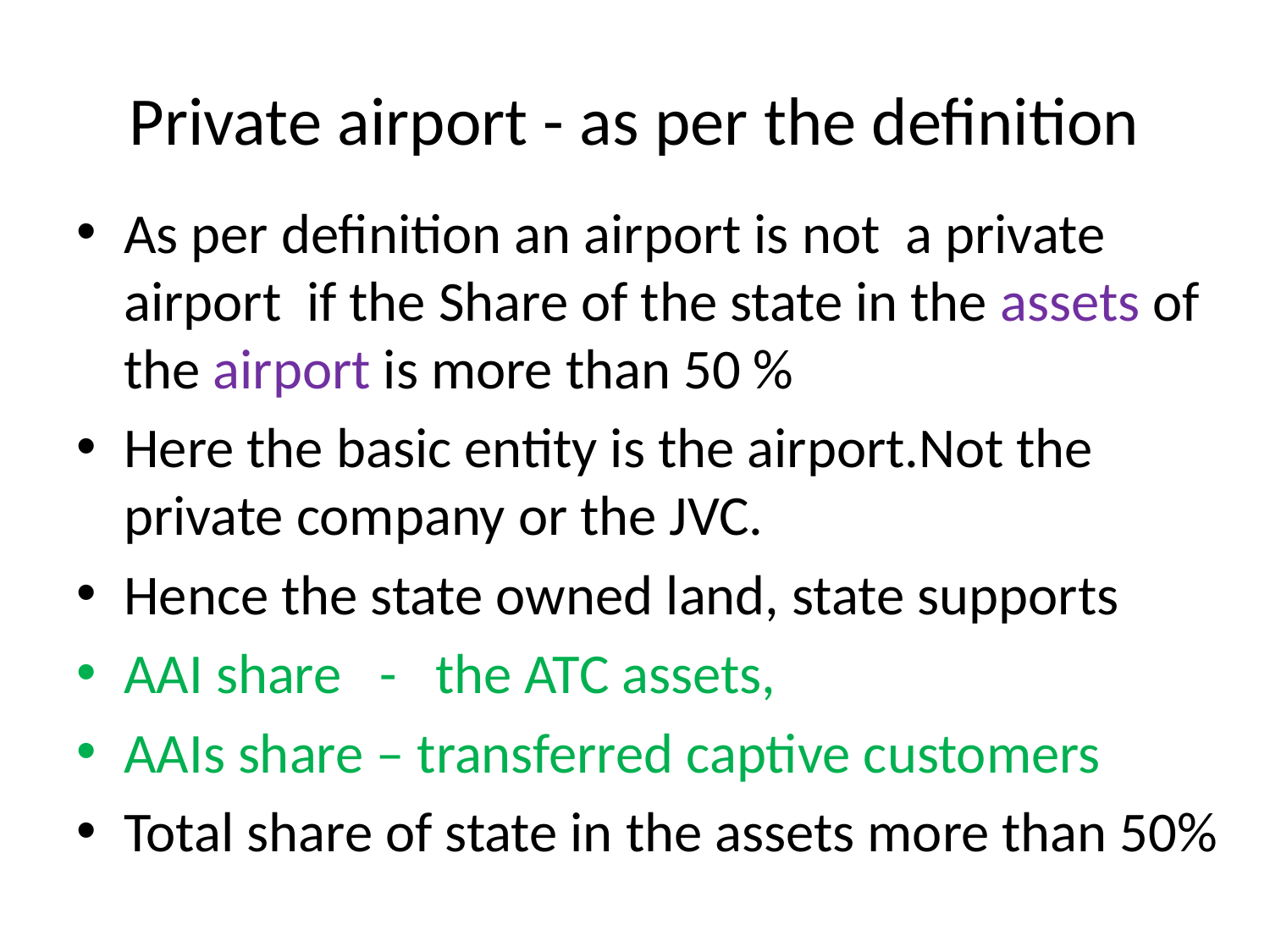

# Private airport - as per the definition
As per definition an airport is not  a private airport  if the Share of the state in the assets of the airport is more than 50 %
Here the basic entity is the airport.Not the private company or the JVC.
Hence the state owned land, state supports
AAI share   -   the ATC assets,
AAIs share – transferred captive customers
Total share of state in the assets more than 50%